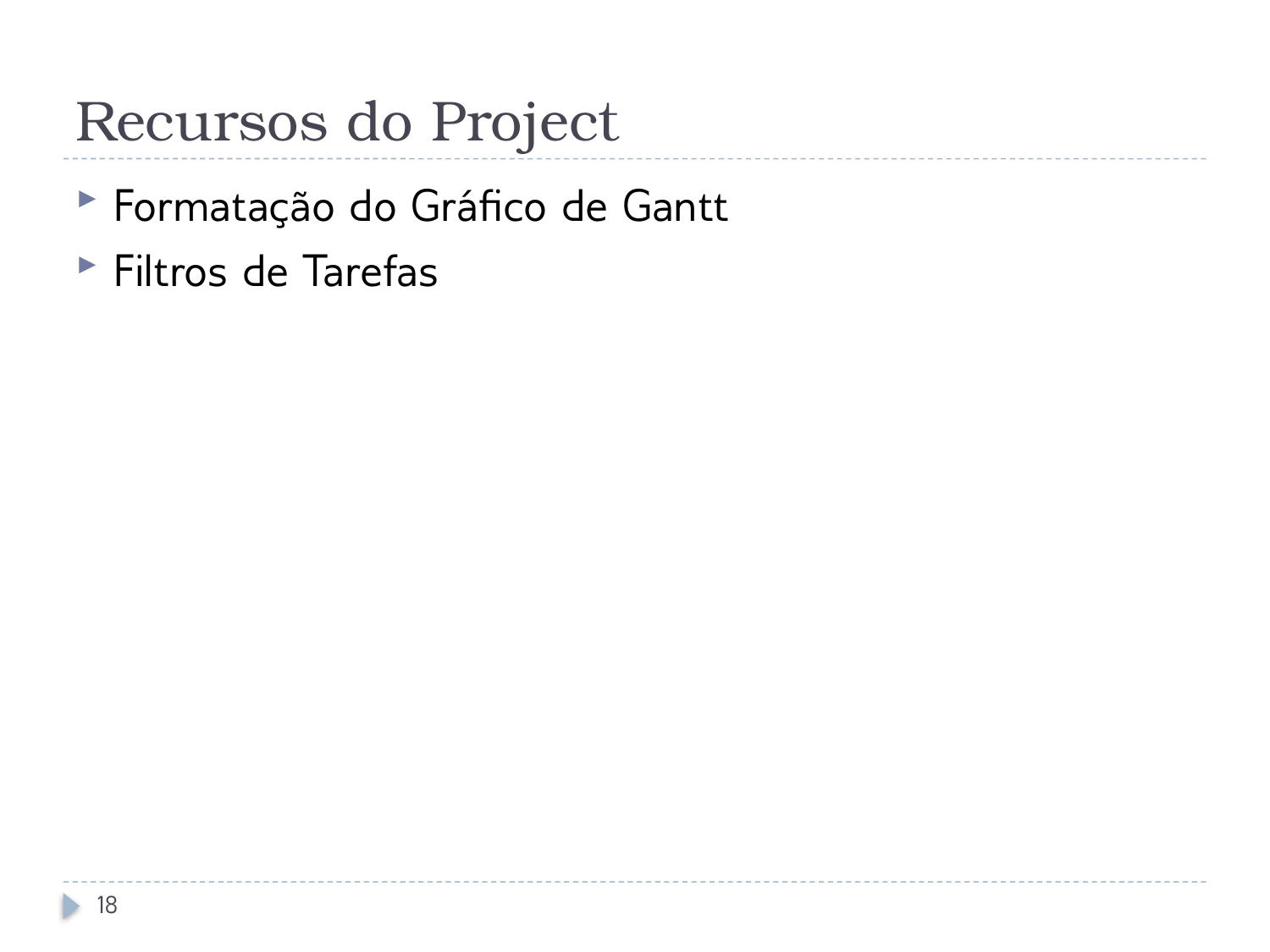

# Recursos do Project
Formatação do Gráfico de Gantt
Filtros de Tarefas
18